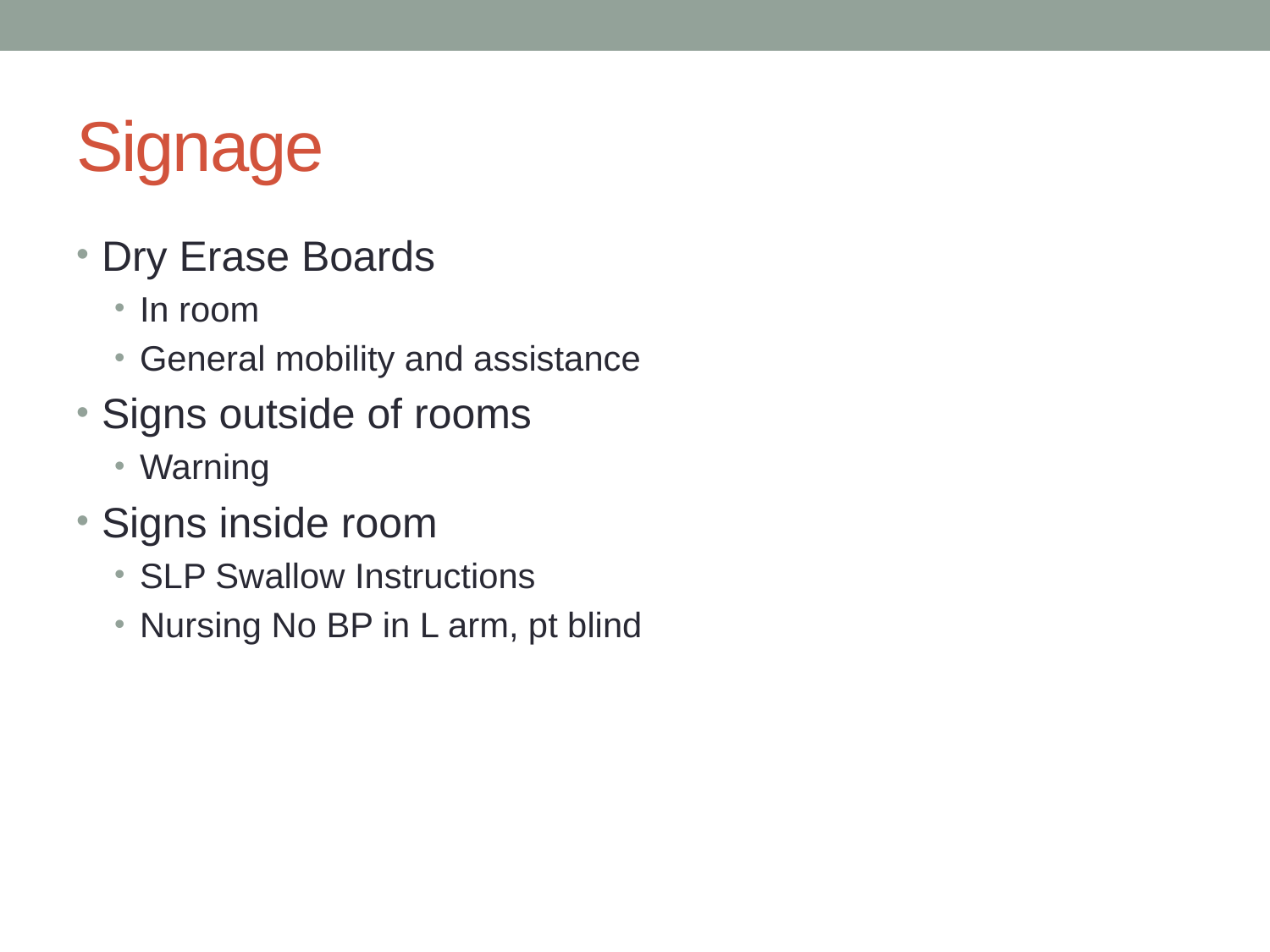

# Signage
Dry Erase Boards
In room
General mobility and assistance
Signs outside of rooms
Warning
Signs inside room
SLP Swallow Instructions
Nursing No BP in L arm, pt blind